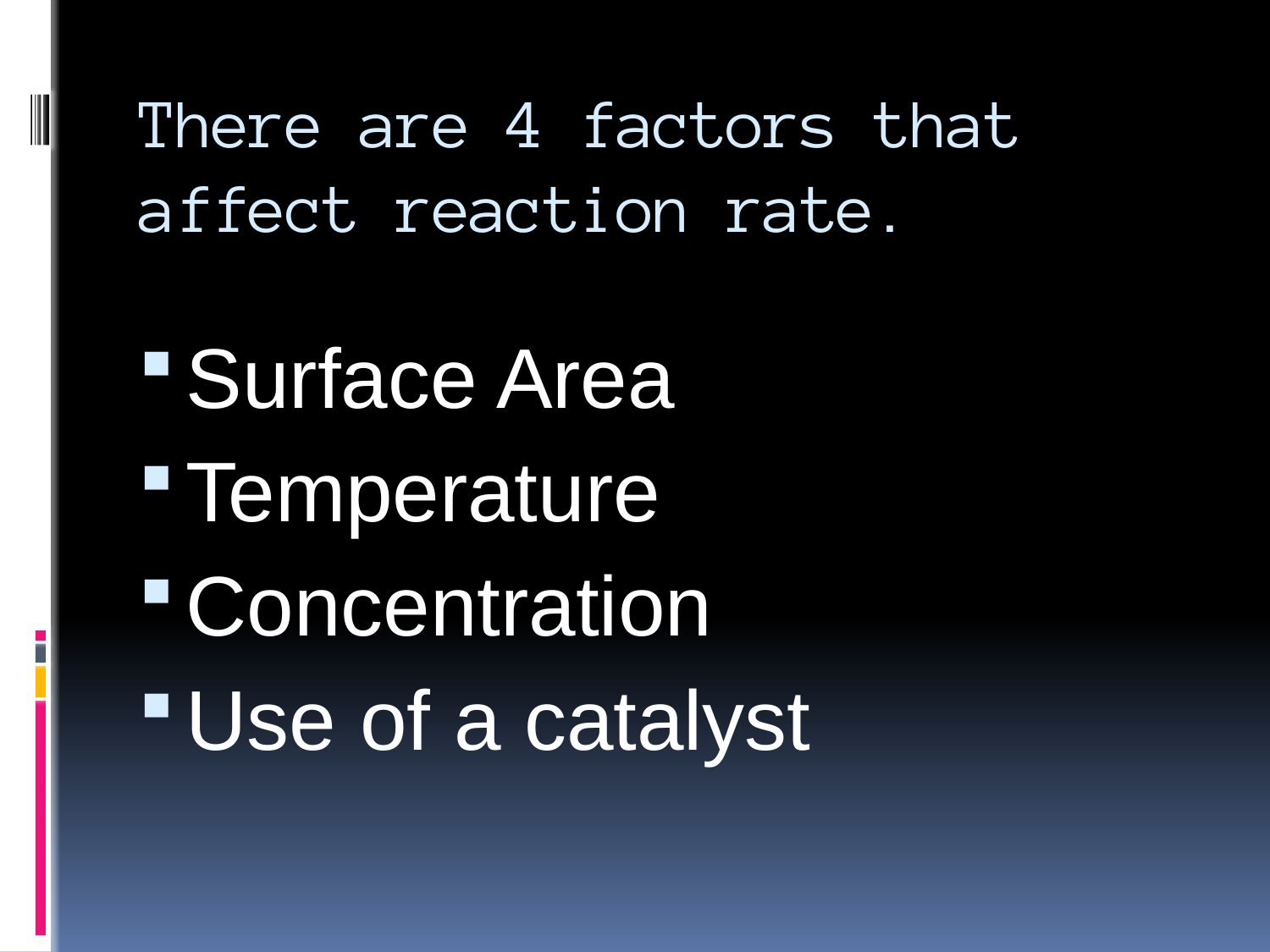

# There are 4 factors that affect reaction rate.
Surface Area
Temperature
Concentration
Use of a catalyst